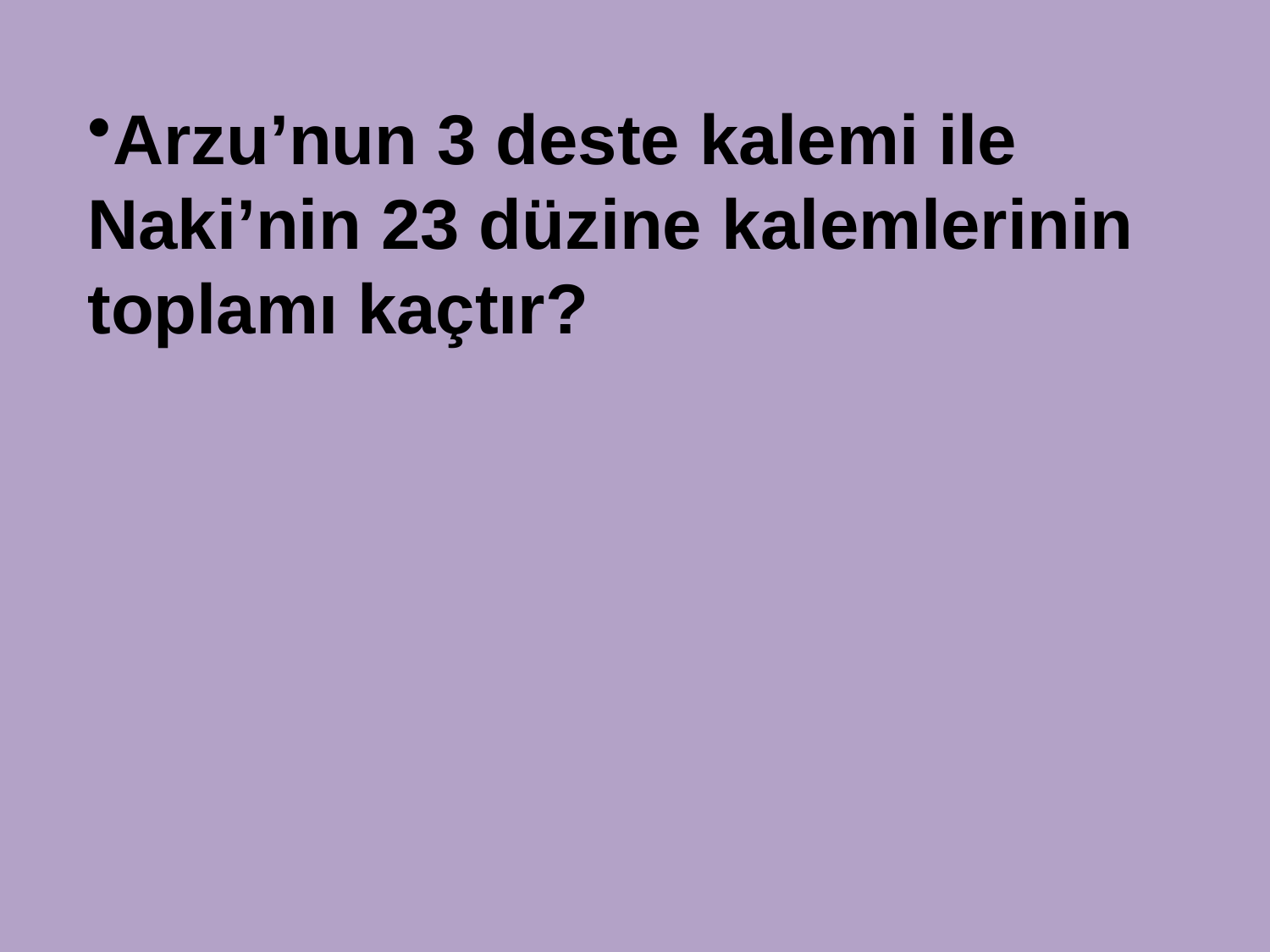

Arzu’nun 3 deste kalemi ile Naki’nin 23 düzine kalemlerinin toplamı kaçtır?